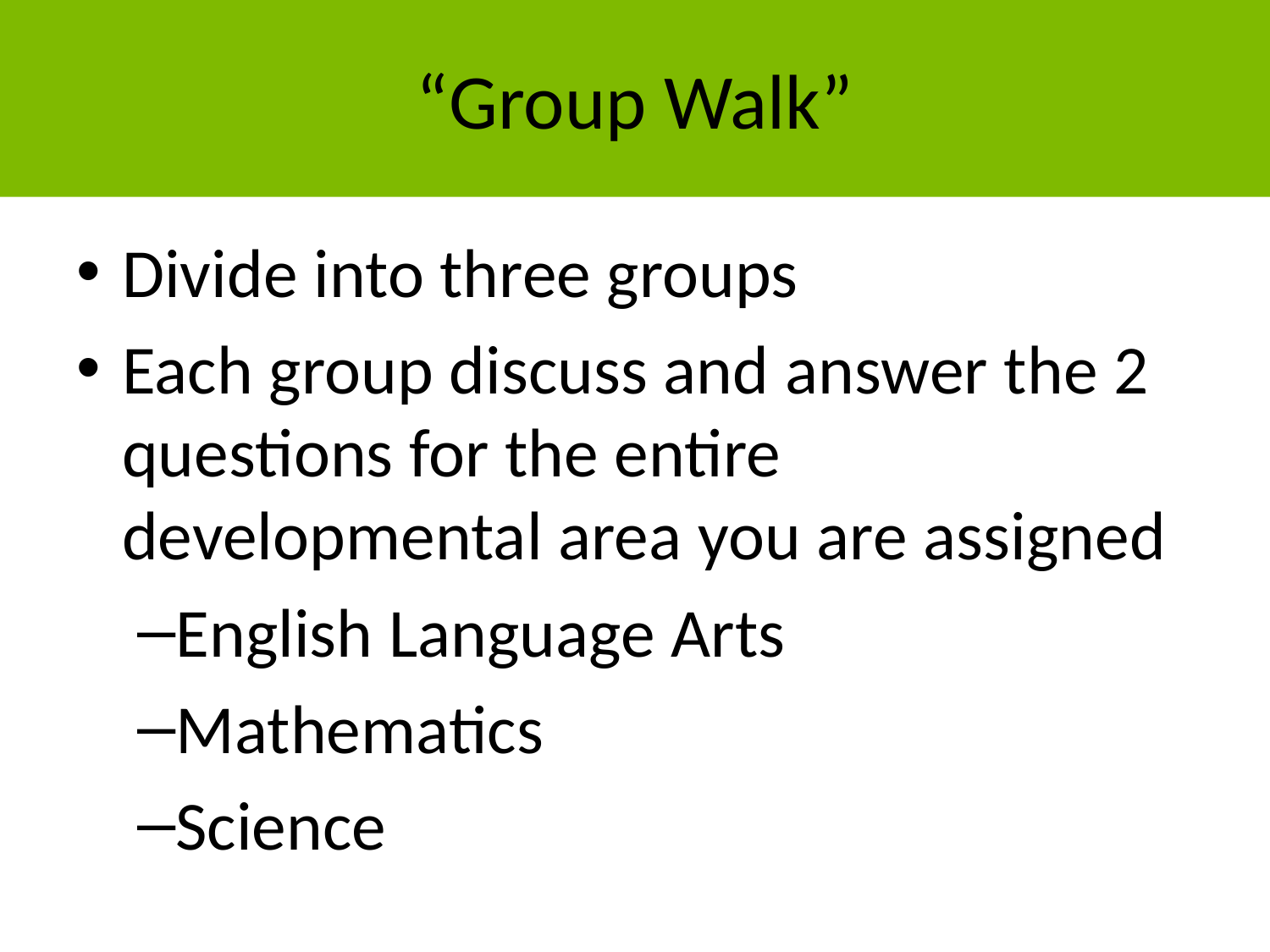

# “Group Walk”
Divide into three groups
Each group discuss and answer the 2 questions for the entire developmental area you are assigned
English Language Arts
Mathematics
Science